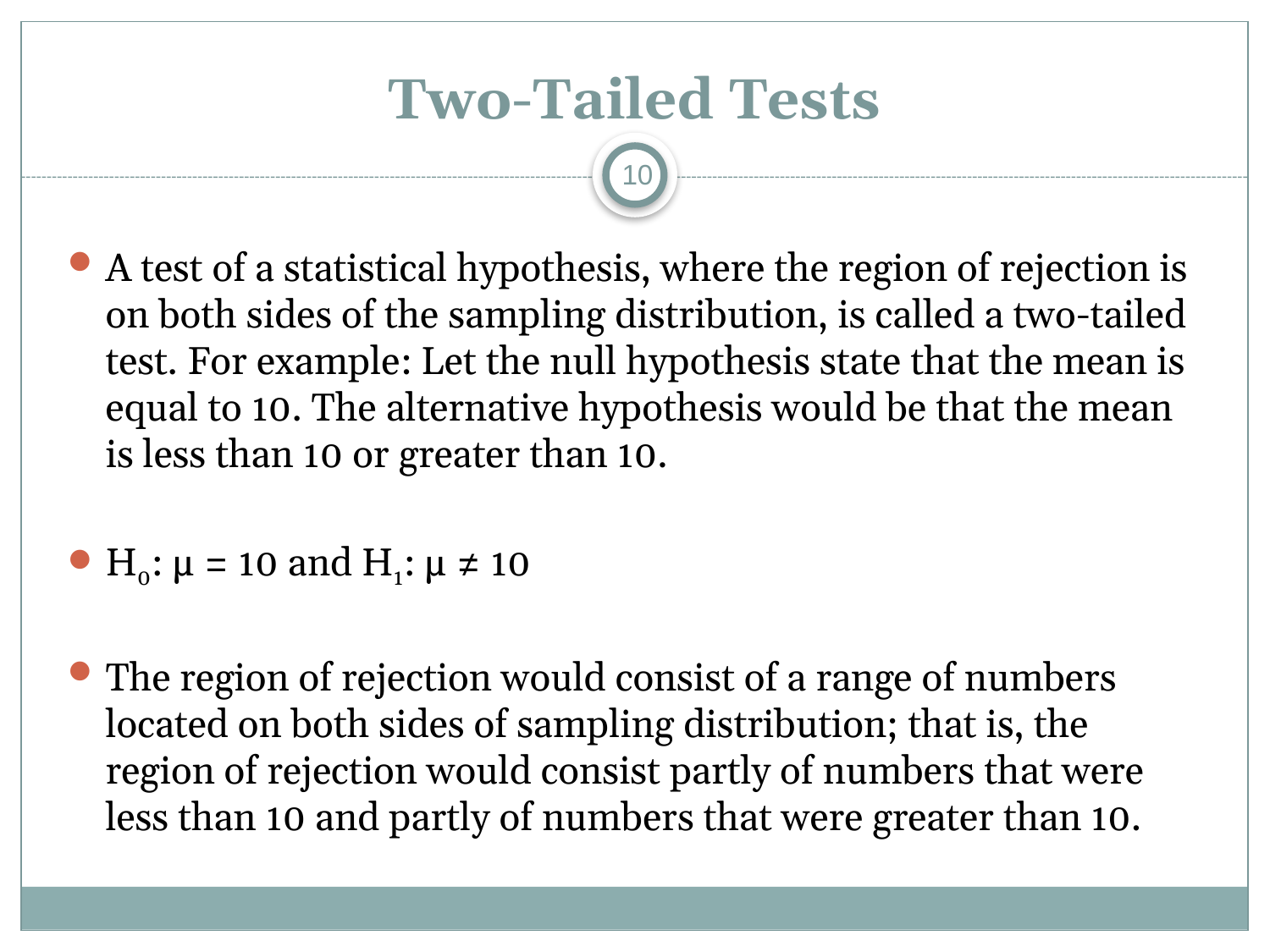

# Two-Tailed Tests
10
A test of a statistical hypothesis, where the region of rejection is on both sides of the sampling distribution, is called a two-tailed test. For example: Let the null hypothesis state that the mean is equal to 10. The alternative hypothesis would be that the mean is less than 10 or greater than 10.

H0: µ = 10 and H1: µ ≠ 10

The region of rejection would consist of a range of numbers located on both sides of sampling distribution; that is, the region of rejection would consist partly of numbers that were less than 10 and partly of numbers that were greater than 10.